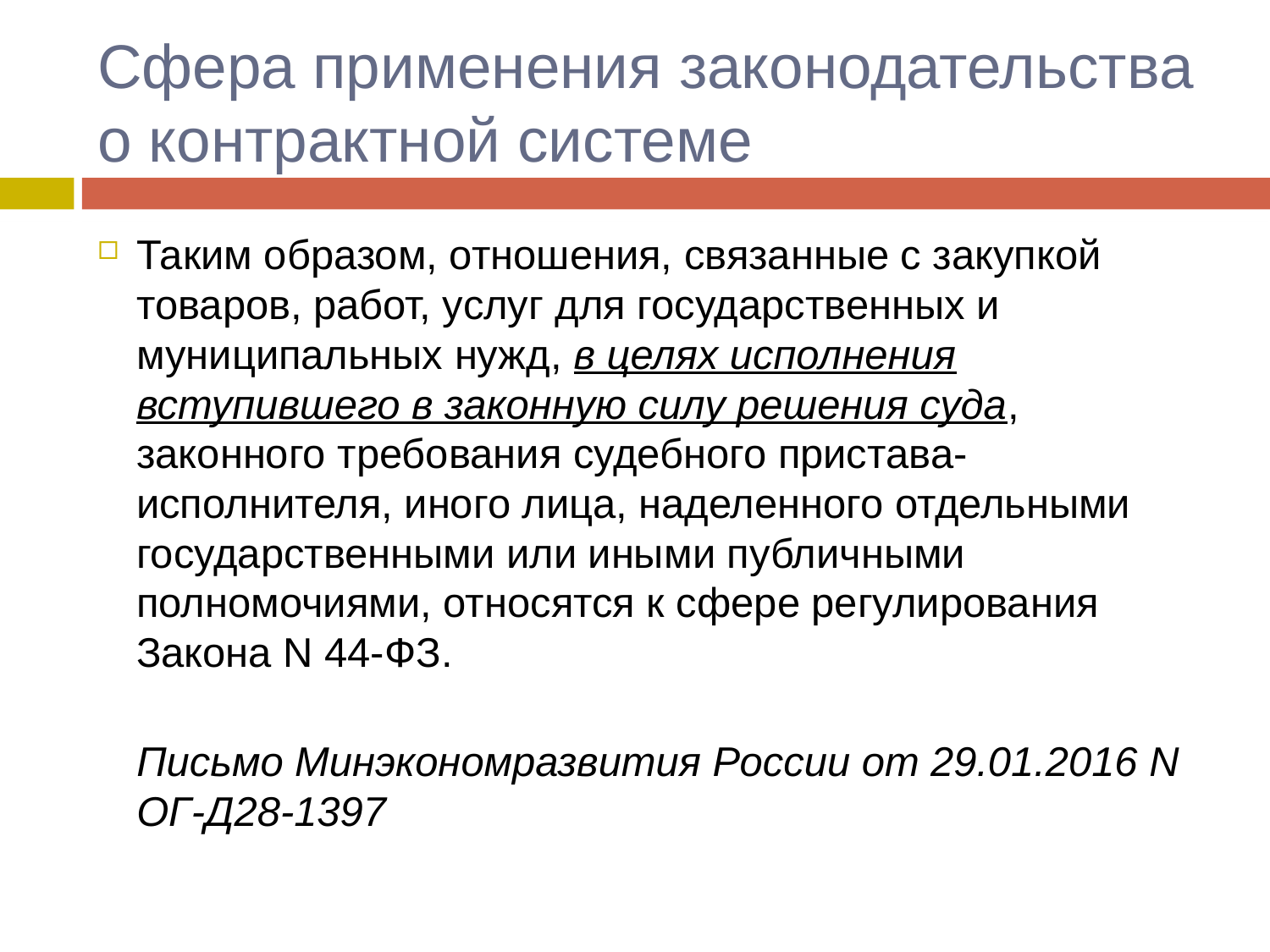

# Сфера применения законодательства о контрактной системе
Таким образом, отношения, связанные с закупкой товаров, работ, услуг для государственных и муниципальных нужд, в целях исполнения вступившего в законную силу решения суда, законного требования судебного пристава-исполнителя, иного лица, наделенного отдельными государственными или иными публичными полномочиями, относятся к сфере регулирования Закона N 44-ФЗ.
Письмо Минэкономразвития России от 29.01.2016 N ОГ-Д28-1397